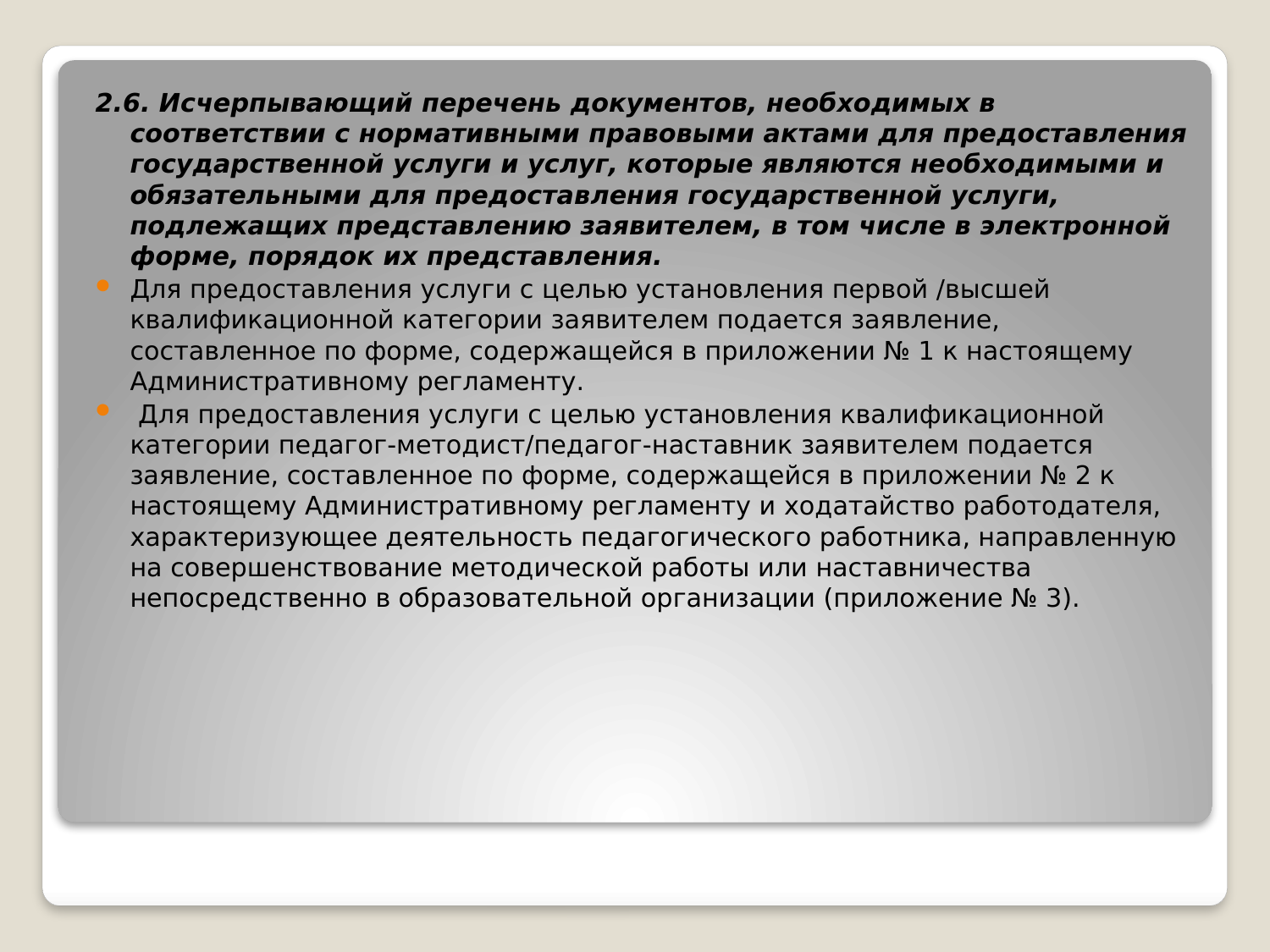

2.6. Исчерпывающий перечень документов, необходимых в соответствии с нормативными правовыми актами для предоставления государственной услуги и услуг, которые являются необходимыми и обязательными для предоставления государственной услуги, подлежащих представлению заявителем, в том числе в электронной форме, порядок их представления.
Для предоставления услуги с целью установления первой /высшей квалификационной категории заявителем подается заявление, составленное по форме, содержащейся в приложении № 1 к настоящему Административному регламенту.
 Для предоставления услуги с целью установления квалификационной категории педагог-методист/педагог-наставник заявителем подается заявление, составленное по форме, содержащейся в приложении № 2 к настоящему Административному регламенту и ходатайство работодателя, характеризующее деятельность педагогического работника, направленную на совершенствование методической работы или наставничества непосредственно в образовательной организации (приложение № 3).